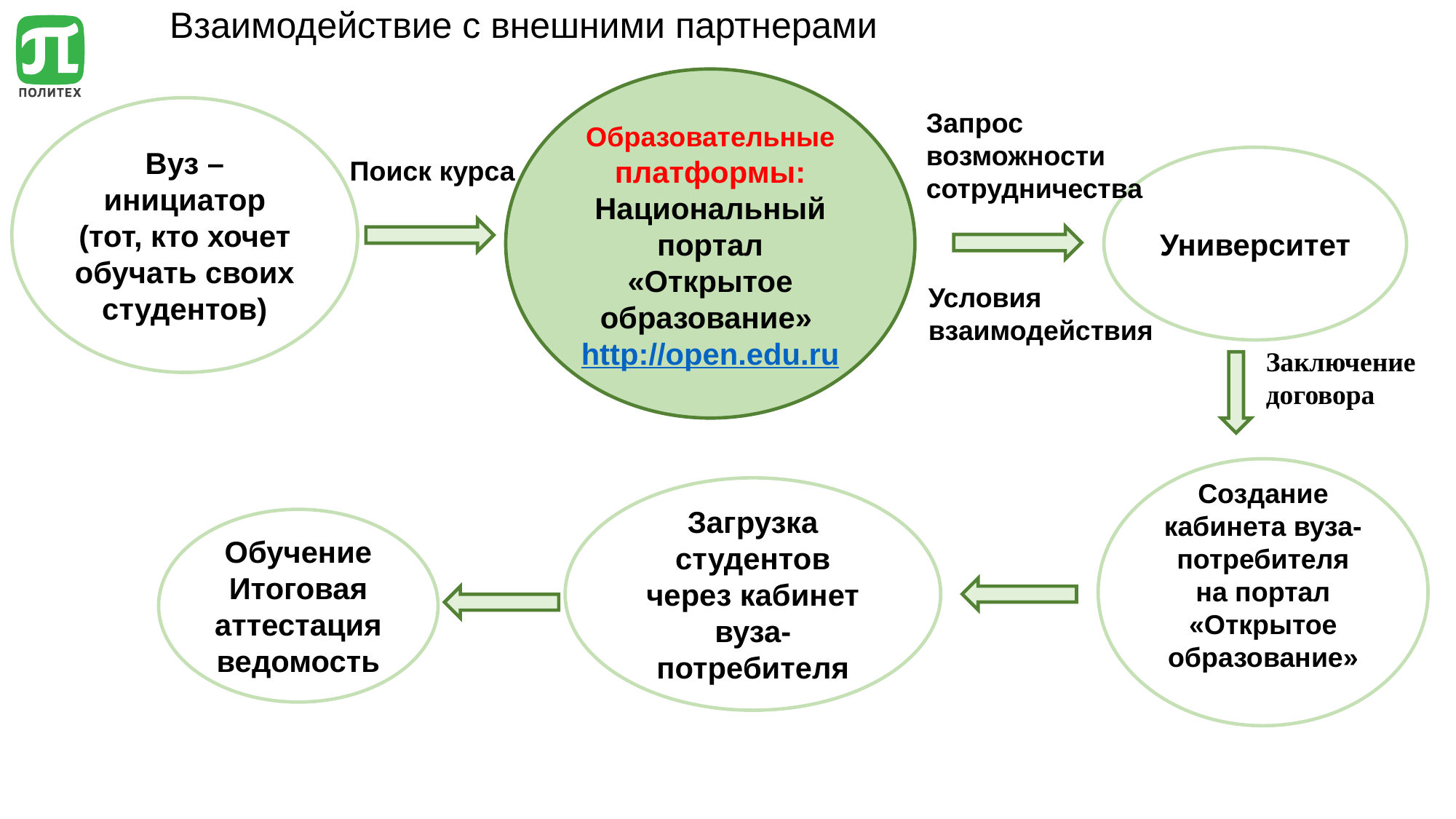

# Взаимодействие с внешними партнерами
Образовательные платформы:
Национальный портал «Открытое образование»
http://open.edu.ru
Вуз –инициатор (тот, кто хочет обучать своих студентов)
Запрос возможности сотрудничества
Университет
Поиск курса

Условия взаимодействия
Заключение договора

Создание кабинета вуза-потребителя на портал «Открытое образование»

Загрузка студентов через кабинет вуза-потребителя
Обучение
Итоговая аттестация
ведомость